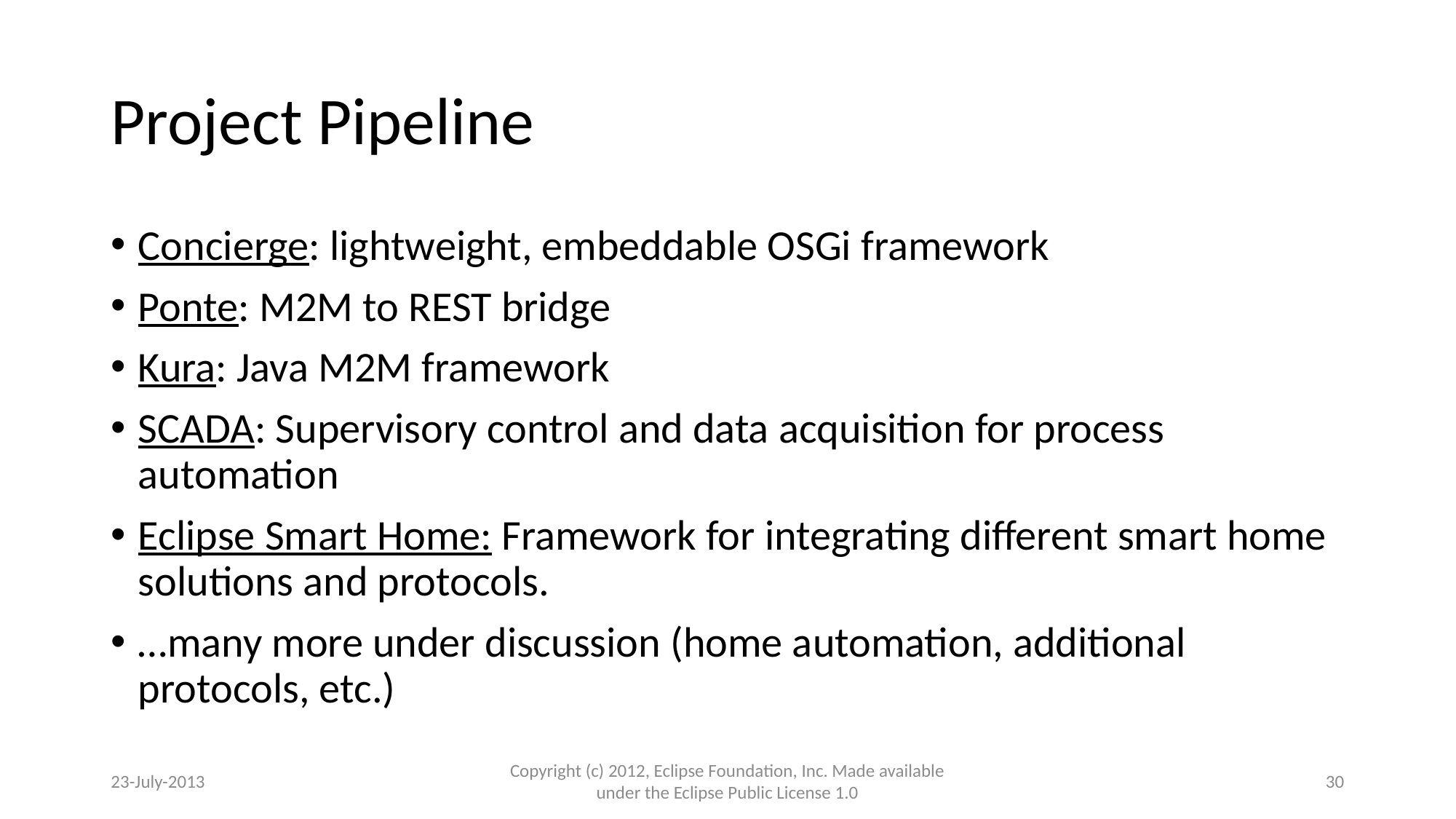

# Project Pipeline
Concierge: lightweight, embeddable OSGi framework
Ponte: M2M to REST bridge
Kura: Java M2M framework
SCADA: Supervisory control and data acquisition for process automation
Eclipse Smart Home: Framework for integrating different smart home solutions and protocols.
…many more under discussion (home automation, additional protocols, etc.)
23-July-2013
Copyright (c) 2012, Eclipse Foundation, Inc. Made available under the Eclipse Public License 1.0
30